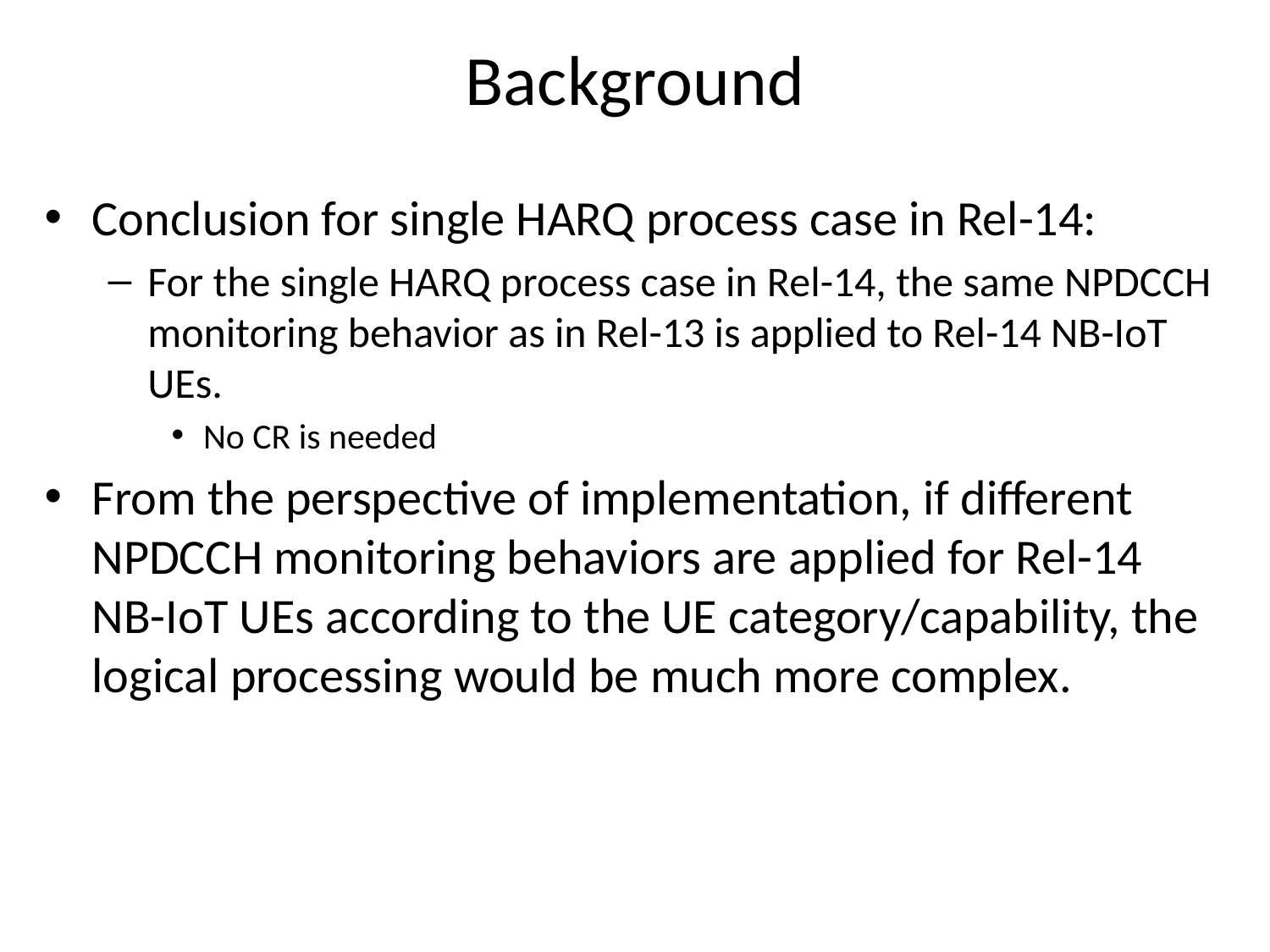

Background
Conclusion for single HARQ process case in Rel-14:
For the single HARQ process case in Rel-14, the same NPDCCH monitoring behavior as in Rel-13 is applied to Rel-14 NB-IoT UEs.
No CR is needed
From the perspective of implementation, if different NPDCCH monitoring behaviors are applied for Rel-14 NB-IoT UEs according to the UE category/capability, the logical processing would be much more complex.